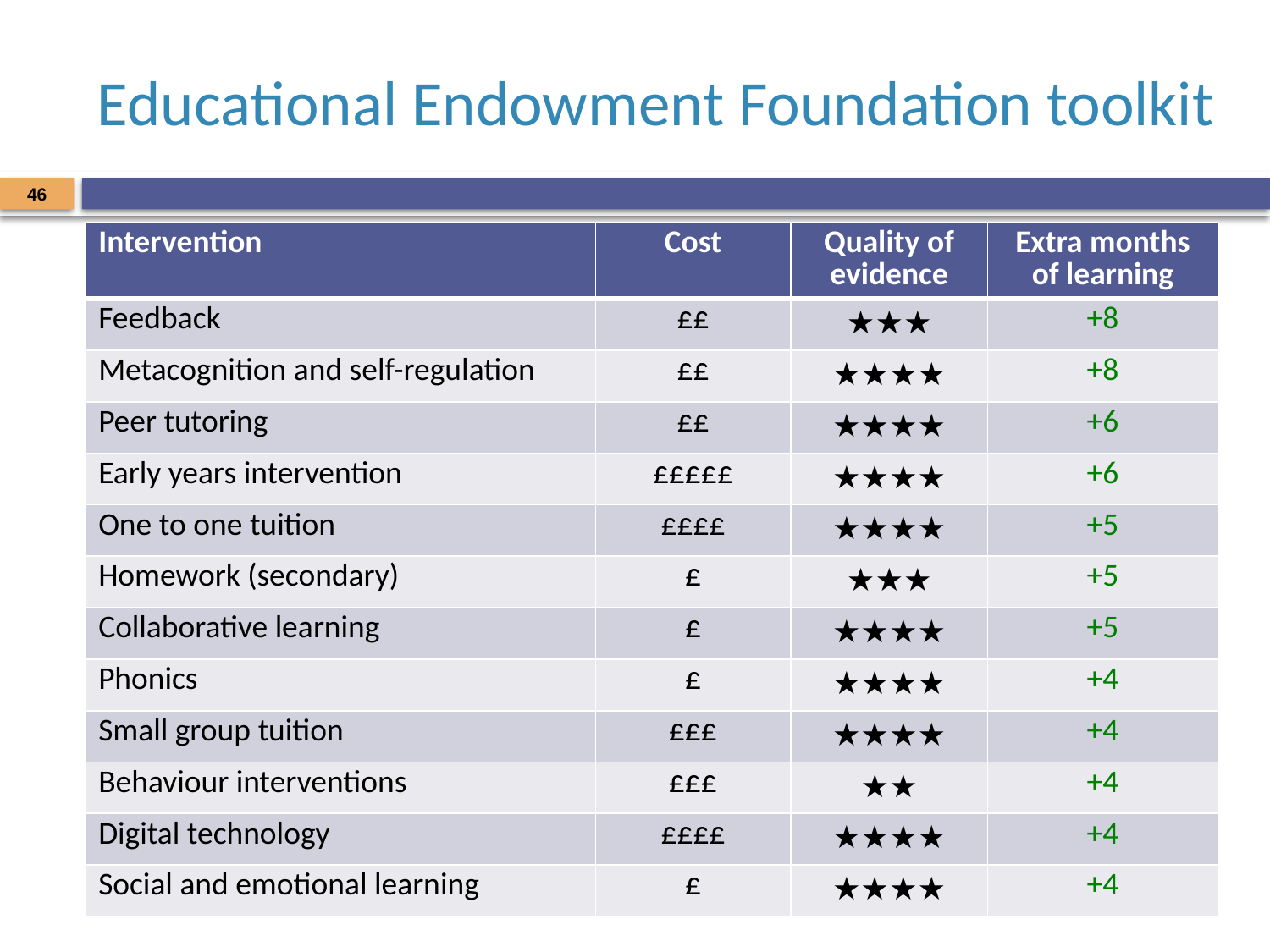

# Educational Endowment Foundation toolkit
46
| Intervention | Cost | Quality of evidence | Extra months of learning |
| --- | --- | --- | --- |
| Feedback | ££ | ★★★ | +8 |
| Metacognition and self-regulation | ££ | ★★★★ | +8 |
| Peer tutoring | ££ | ★★★★ | +6 |
| Early years intervention | £££££ | ★★★★ | +6 |
| One to one tuition | ££££ | ★★★★ | +5 |
| Homework (secondary) | £ | ★★★ | +5 |
| Collaborative learning | £ | ★★★★ | +5 |
| Phonics | £ | ★★★★ | +4 |
| Small group tuition | £££ | ★★★★ | +4 |
| Behaviour interventions | £££ | ★★ | +4 |
| Digital technology | ££££ | ★★★★ | +4 |
| Social and emotional learning | £ | ★★★★ | +4 |